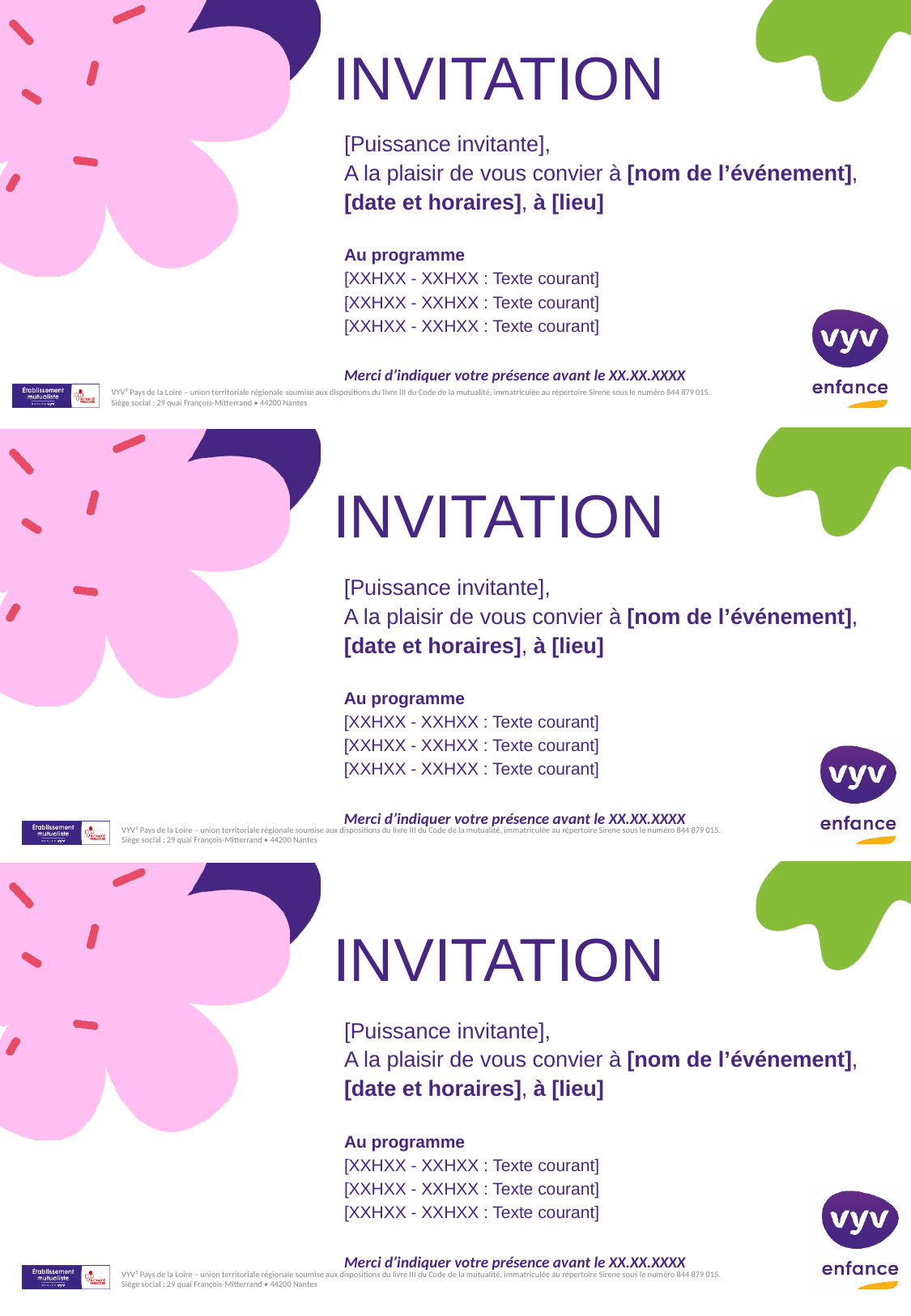

[Puissance invitante],
A la plaisir de vous convier à [nom de l’événement],
[date et horaires], à [lieu]

Au programme
[XXHXX - XXHXX : Texte courant]
[XXHXX - XXHXX : Texte courant]
[XXHXX - XXHXX : Texte courant]

Merci d’indiquer votre présence avant le XX.XX.XXXX
[Puissance invitante],
A la plaisir de vous convier à [nom de l’événement],
[date et horaires], à [lieu]

Au programme
[XXHXX - XXHXX : Texte courant]
[XXHXX - XXHXX : Texte courant]
[XXHXX - XXHXX : Texte courant]

Merci d’indiquer votre présence avant le XX.XX.XXXX
[Puissance invitante],
A la plaisir de vous convier à [nom de l’événement],
[date et horaires], à [lieu]

Au programme
[XXHXX - XXHXX : Texte courant]
[XXHXX - XXHXX : Texte courant]
[XXHXX - XXHXX : Texte courant]

Merci d’indiquer votre présence avant le XX.XX.XXXX